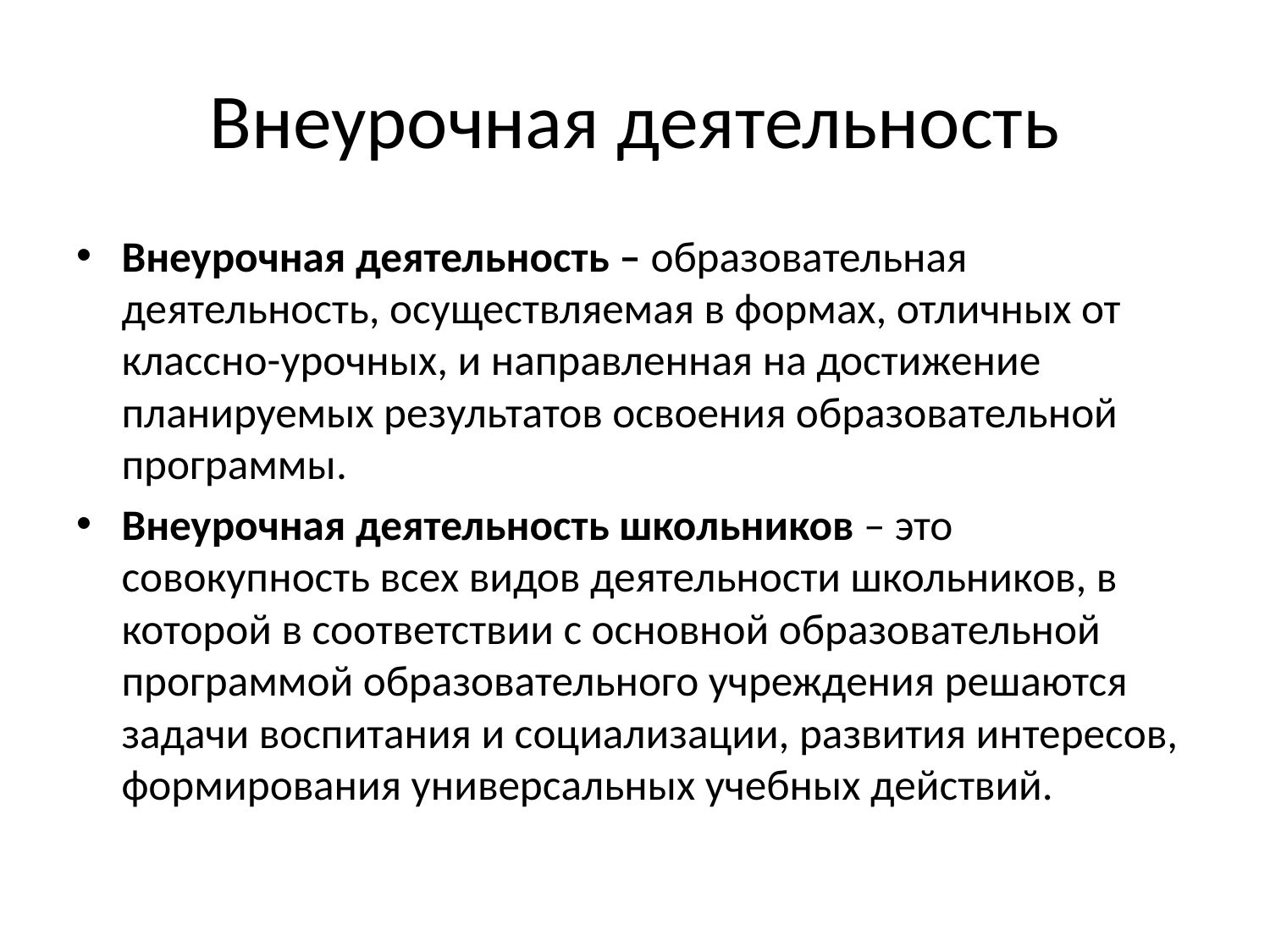

# Внеурочная деятельность
Внеурочная деятельность – образовательная деятельность, осуществляемая в формах, отличных от классно-урочных, и направленная на достижение планируемых результатов освоения образовательной программы.
Внеурочная деятельность школьников – это совокупность всех видов деятельности школьников, в которой в соответствии с основной образовательной программой образовательного учреждения решаются задачи воспитания и социализации, развития интересов, формирования универсальных учебных действий.